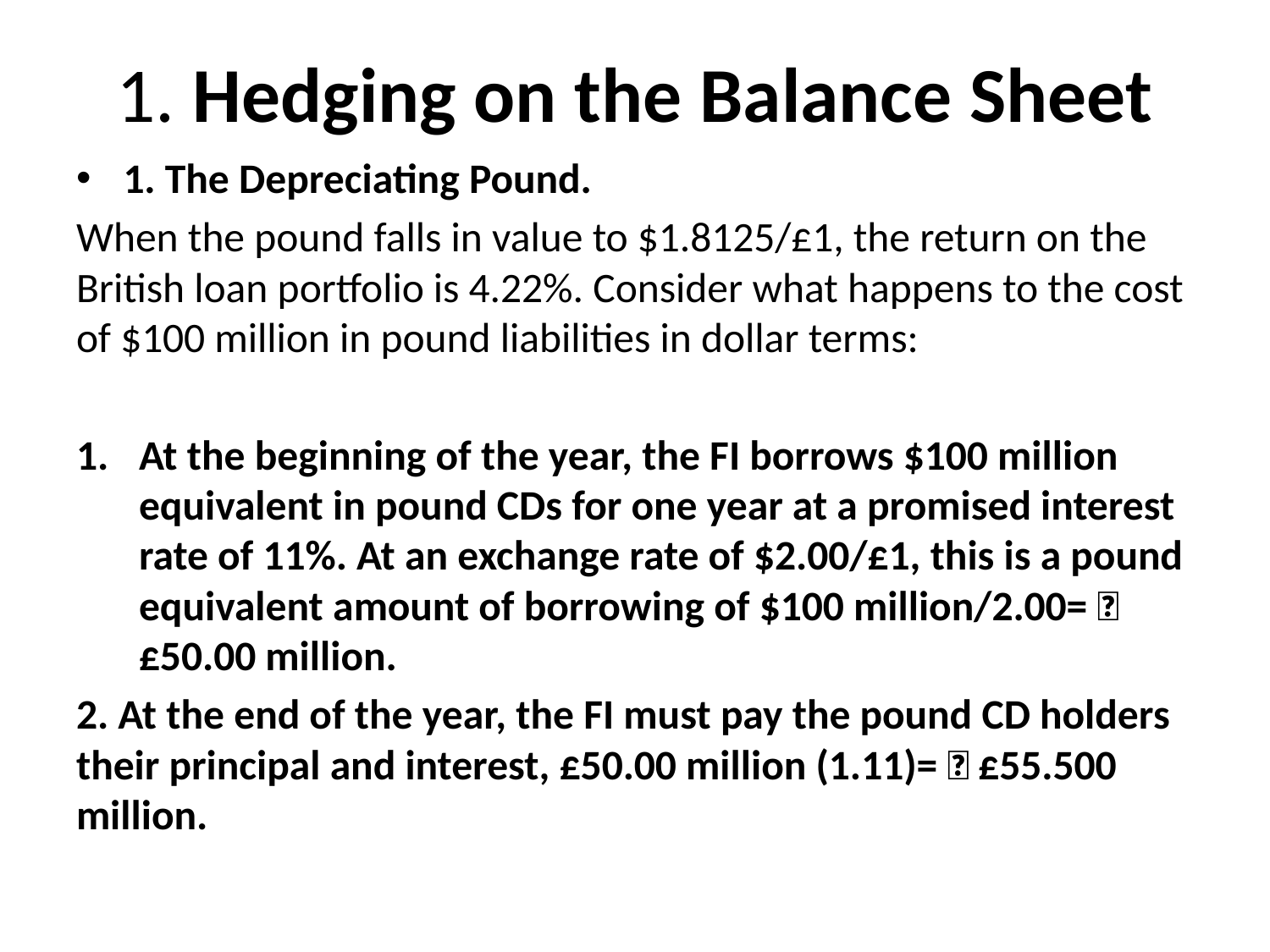

# 1. Hedging on the Balance Sheet
1. The Depreciating Pound.
When the pound falls in value to $1.8125/£1, the return on the British loan portfolio is 4.22%. Consider what happens to the cost of $100 million in pound liabilities in dollar terms:

At the beginning of the year, the FI borrows $100 million equivalent in pound CDs for one year at a promised interest rate of 11%. At an exchange rate of $2.00/£1, this is a pound equivalent amount of borrowing of $100 million/2.00= 􏰀 £50.00 million.
2. At the end of the year, the FI must pay the pound CD holders their principal and interest, £50.00 million (1.11)= 􏰀 £55.500 million.